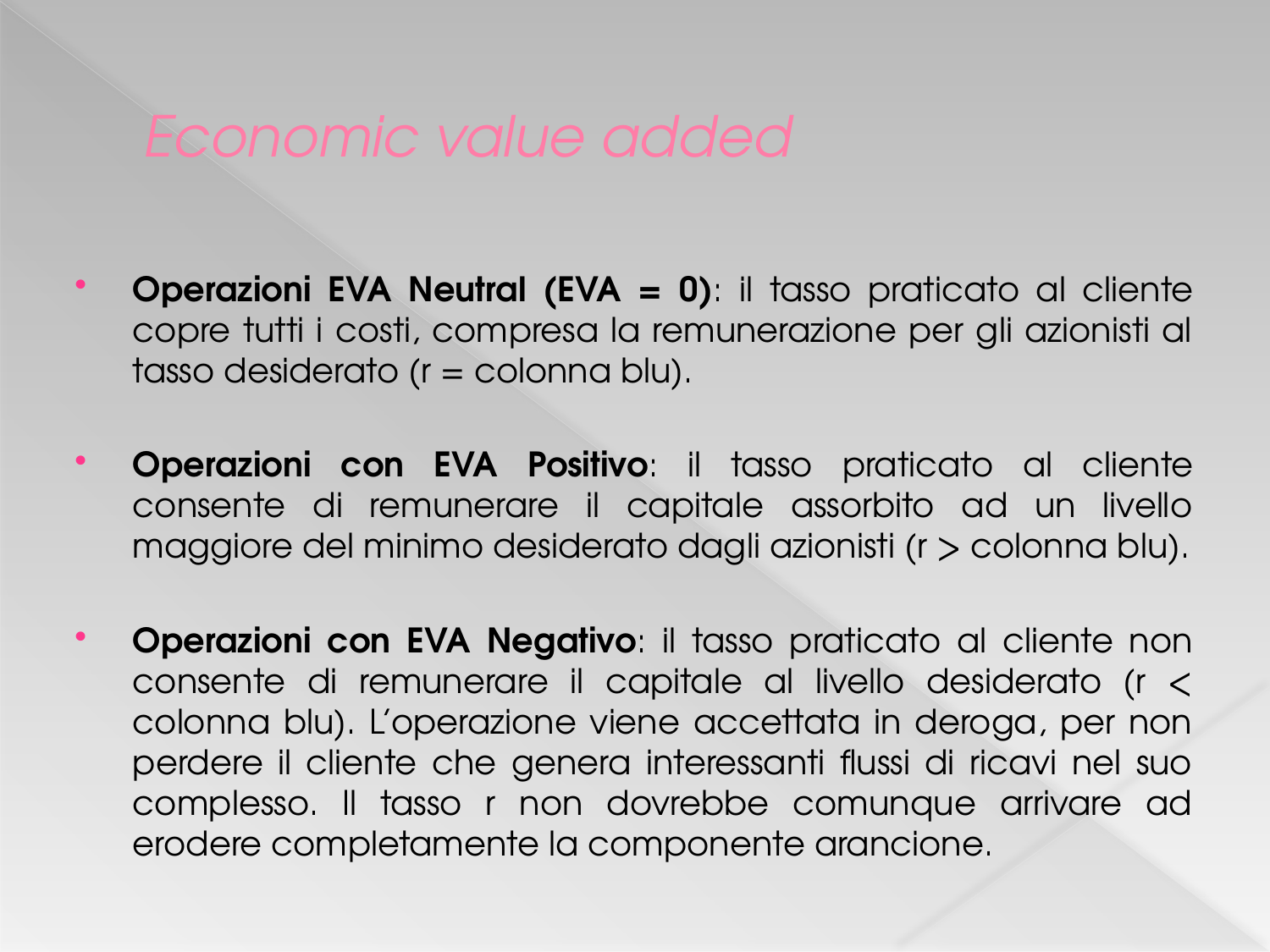

# Economic value added
Operazioni EVA Neutral (EVA = 0): il tasso praticato al cliente copre tutti i costi, compresa la remunerazione per gli azionisti al tasso desiderato (r = colonna blu).

Operazioni con EVA Positivo: il tasso praticato al cliente consente di remunerare il capitale assorbito ad un livello maggiore del minimo desiderato dagli azionisti (r > colonna blu).

Operazioni con EVA Negativo: il tasso praticato al cliente non consente di remunerare il capitale al livello desiderato (r < colonna blu). L’operazione viene accettata in deroga, per non perdere il cliente che genera interessanti flussi di ricavi nel suo complesso. Il tasso r non dovrebbe comunque arrivare ad erodere completamente la componente arancione.